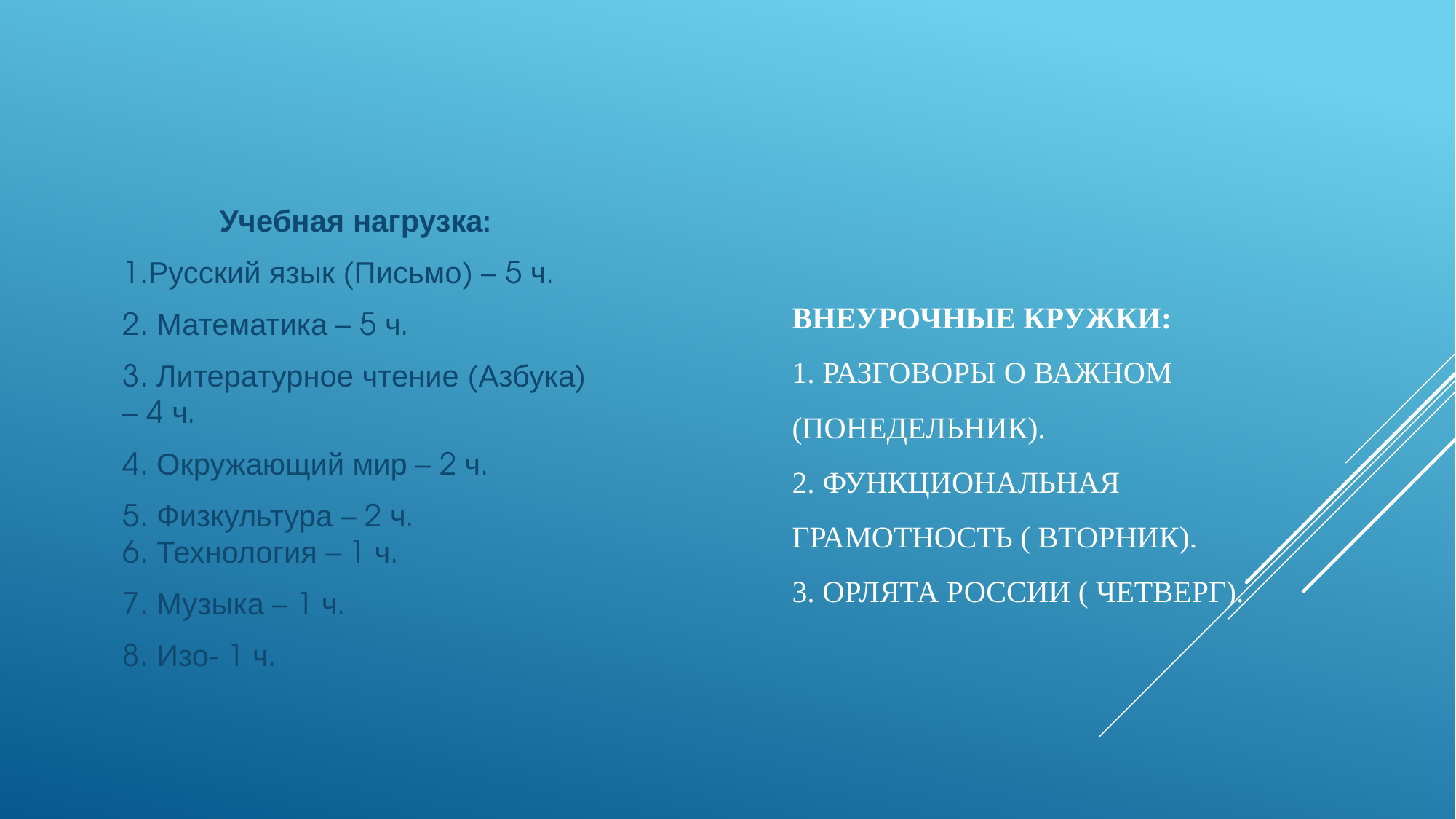

# Внеурочные кружки: 1. Разговоры о важном (понедельник). 2. Функциональная грамотность ( вторник). 3. Орлята РОССИИ ( четверг).
Учебная нагрузка:
1.Русский язык (Письмо) – 5 ч.
2. Математика – 5 ч.
3. Литературное чтение (Азбука) – 4 ч.
4. Окружающий мир – 2 ч.
5. Физкультура – 2 ч.
6. Технология – 1 ч.
7. Музыка – 1 ч.
8. Изо- 1 ч.